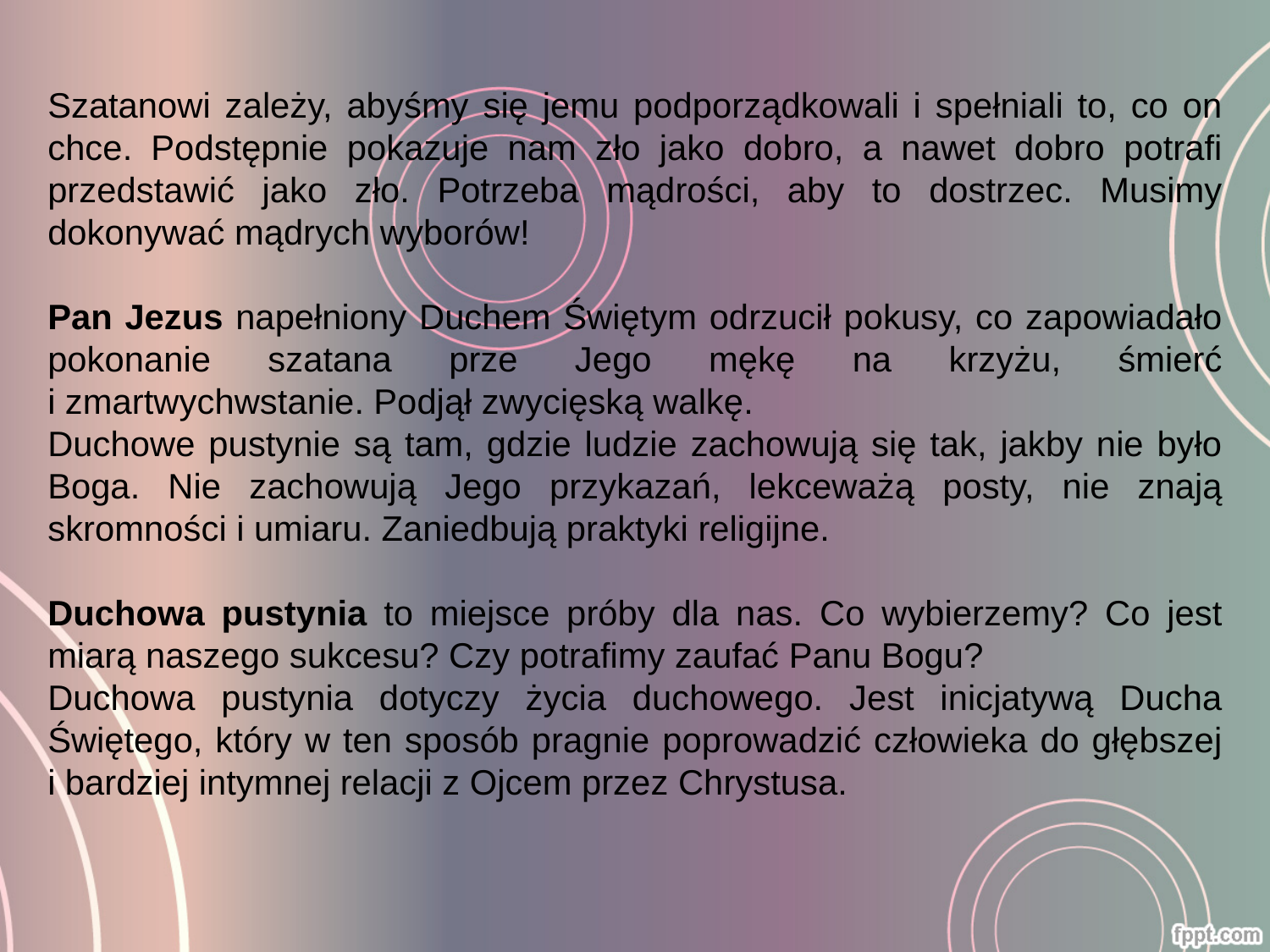

Szatanowi zależy, abyśmy się jemu podporządkowali i spełniali to, co on chce. Podstępnie pokazuje nam zło jako dobro, a nawet dobro potrafi przedstawić jako zło. Potrzeba mądrości, aby to dostrzec. Musimy dokonywać mądrych wyborów!

Pan Jezus napełniony Duchem Świętym odrzucił pokusy, co zapowiadało pokonanie szatana prze Jego mękę na krzyżu, śmierć
i zmartwychwstanie. Podjął zwycięską walkę.
Duchowe pustynie są tam, gdzie ludzie zachowują się tak, jakby nie było Boga. Nie zachowują Jego przykazań, lekceważą posty, nie znają skromności i umiaru. Zaniedbują praktyki religijne.

Duchowa pustynia to miejsce próby dla nas. Co wybierzemy? Co jest miarą naszego sukcesu? Czy potrafimy zaufać Panu Bogu?
Duchowa pustynia dotyczy życia duchowego. Jest inicjatywą Ducha Świętego, który w ten sposób pragnie poprowadzić człowieka do głębszej
i bardziej intymnej relacji z Ojcem przez Chrystusa.